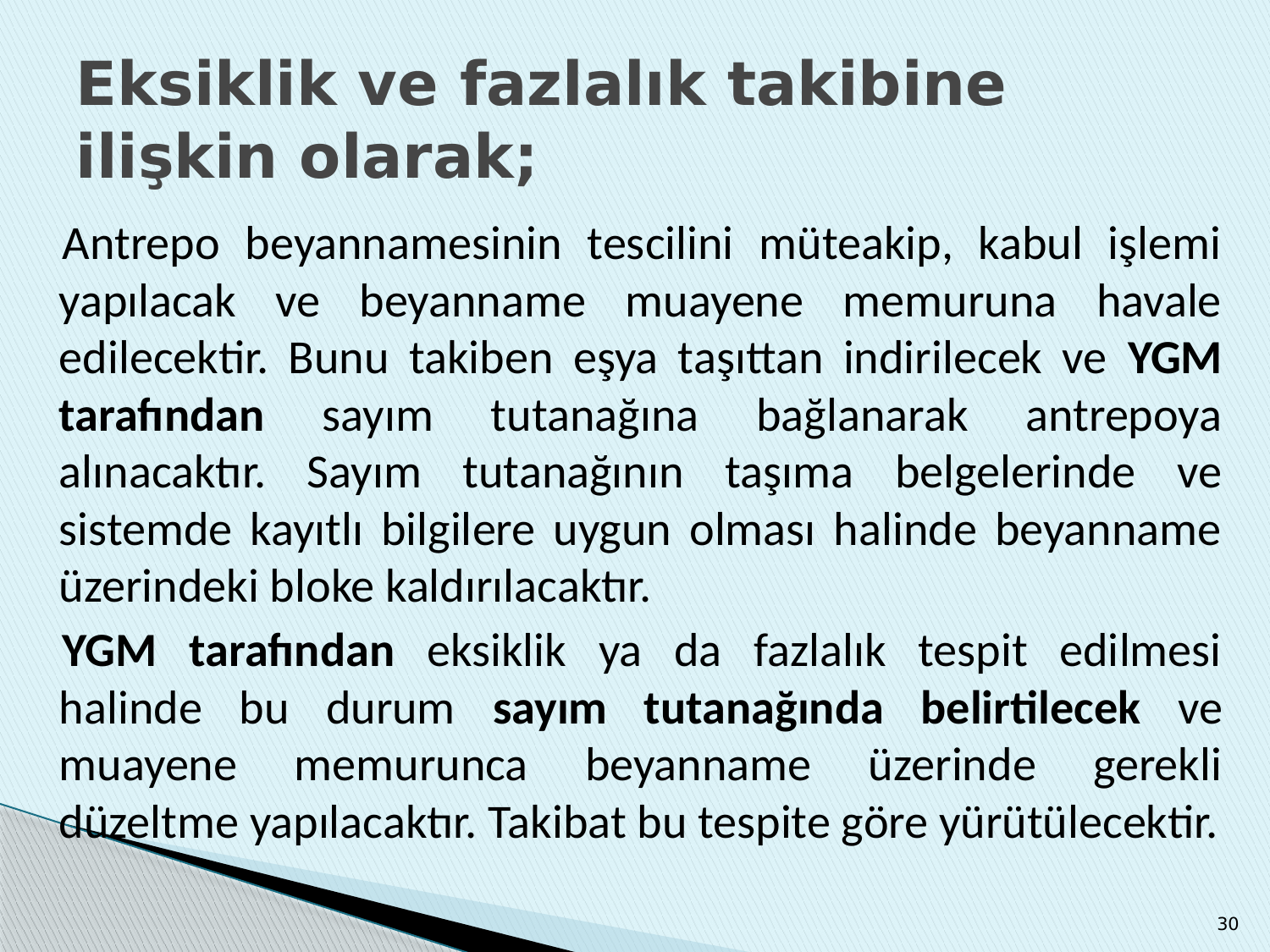

# Eksiklik ve fazlalık takibine ilişkin olarak;
Antrepo beyannamesinin tescilini müteakip, kabul işlemi yapılacak ve beyanname muayene memuruna havale edilecektir. Bunu takiben eşya taşıttan indirilecek ve YGM tarafından sayım tutanağına bağlanarak antrepoya alınacaktır. Sayım tutanağının taşıma belgelerinde ve sistemde kayıtlı bilgilere uygun olması halinde beyanname üzerindeki bloke kaldırılacaktır.
YGM tarafından eksiklik ya da fazlalık tespit edilmesi halinde bu durum sayım tutanağında belirtilecek ve muayene memurunca beyanname üzerinde gerekli düzeltme yapılacaktır. Takibat bu tespite göre yürütülecektir.
30